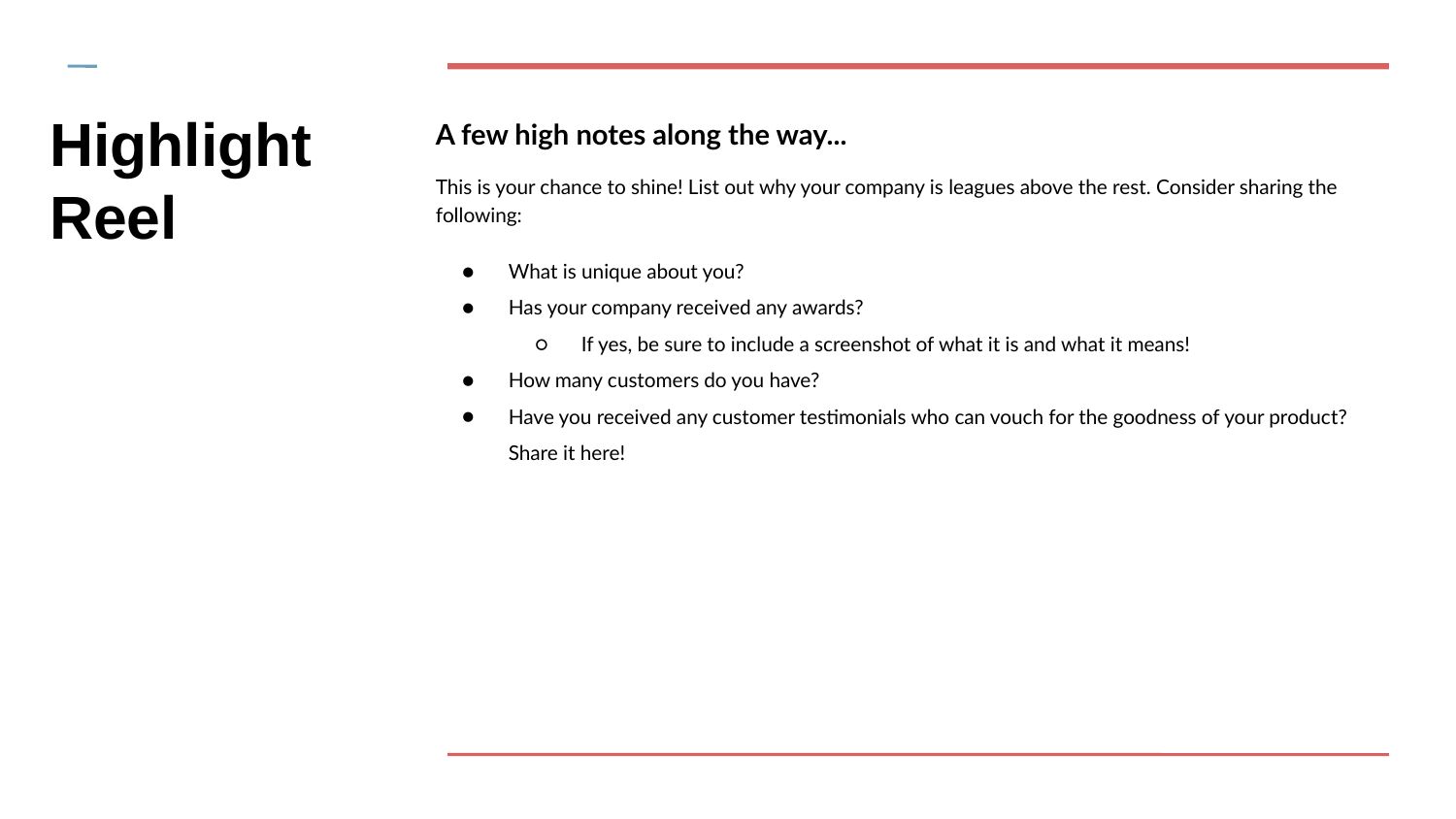

# Highlight Reel
A few high notes along the way...
This is your chance to shine! List out why your company is leagues above the rest. Consider sharing the following:
What is unique about you?
Has your company received any awards?
If yes, be sure to include a screenshot of what it is and what it means!
How many customers do you have?
Have you received any customer testimonials who can vouch for the goodness of your product? Share it here!